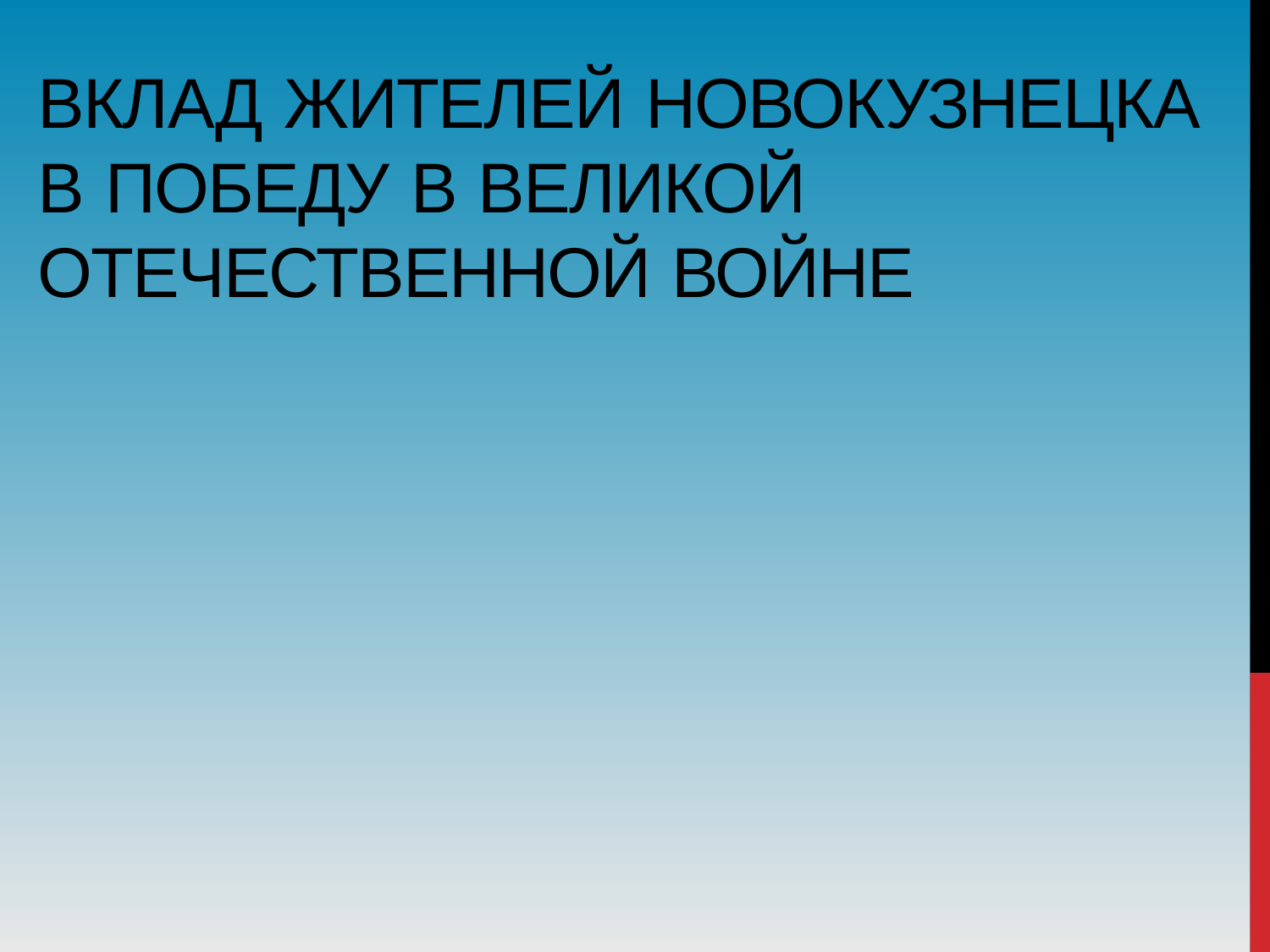

# Вклад Жителей новокузнецкА в победу в великой отечественной войнЕ